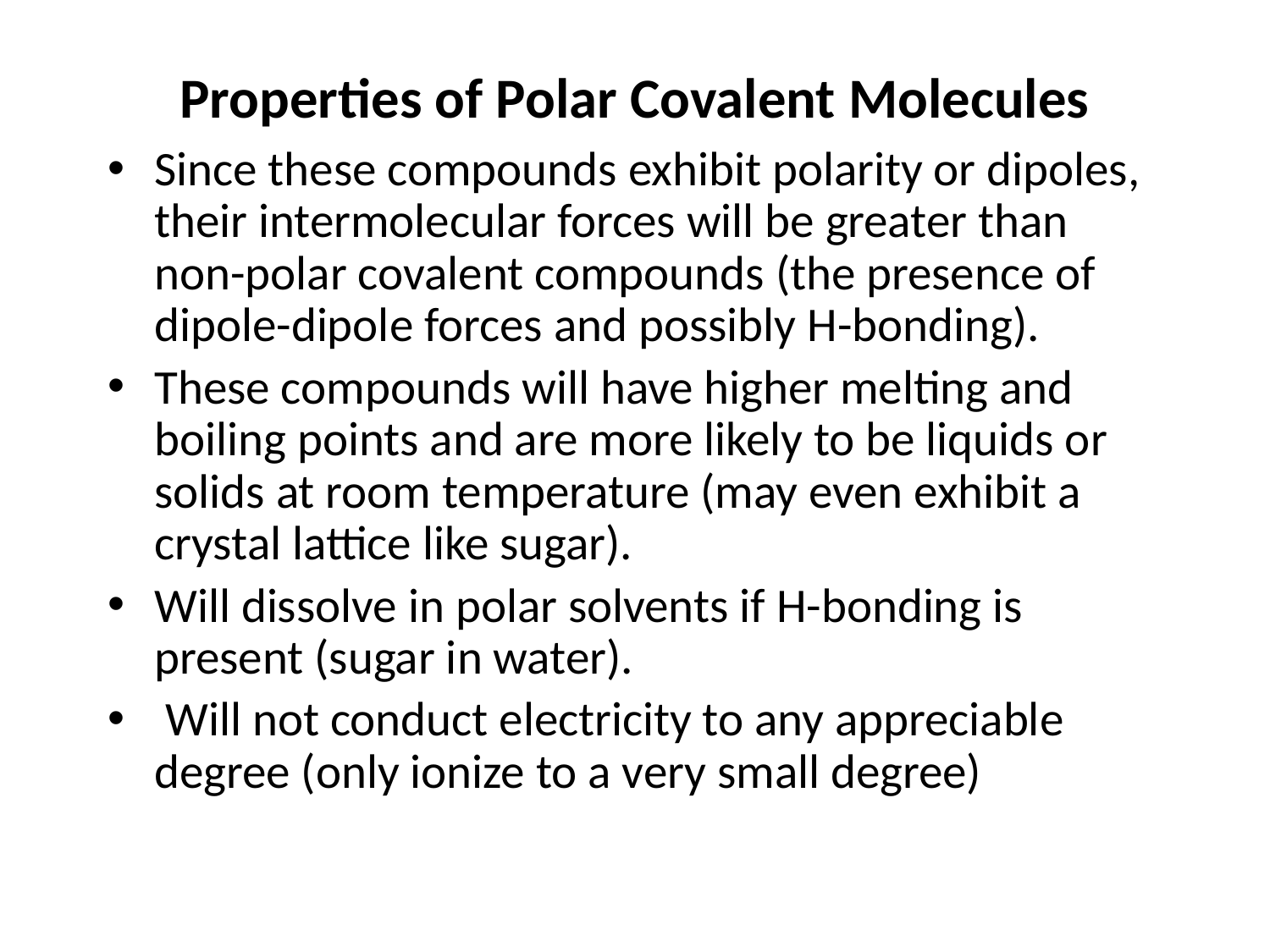

# Properties of Polar Covalent Molecules
Since these compounds exhibit polarity or dipoles, their intermolecular forces will be greater than non-polar covalent compounds (the presence of dipole-dipole forces and possibly H-bonding).
These compounds will have higher melting and boiling points and are more likely to be liquids or solids at room temperature (may even exhibit a crystal lattice like sugar).
Will dissolve in polar solvents if H-bonding is present (sugar in water).
 Will not conduct electricity to any appreciable degree (only ionize to a very small degree)